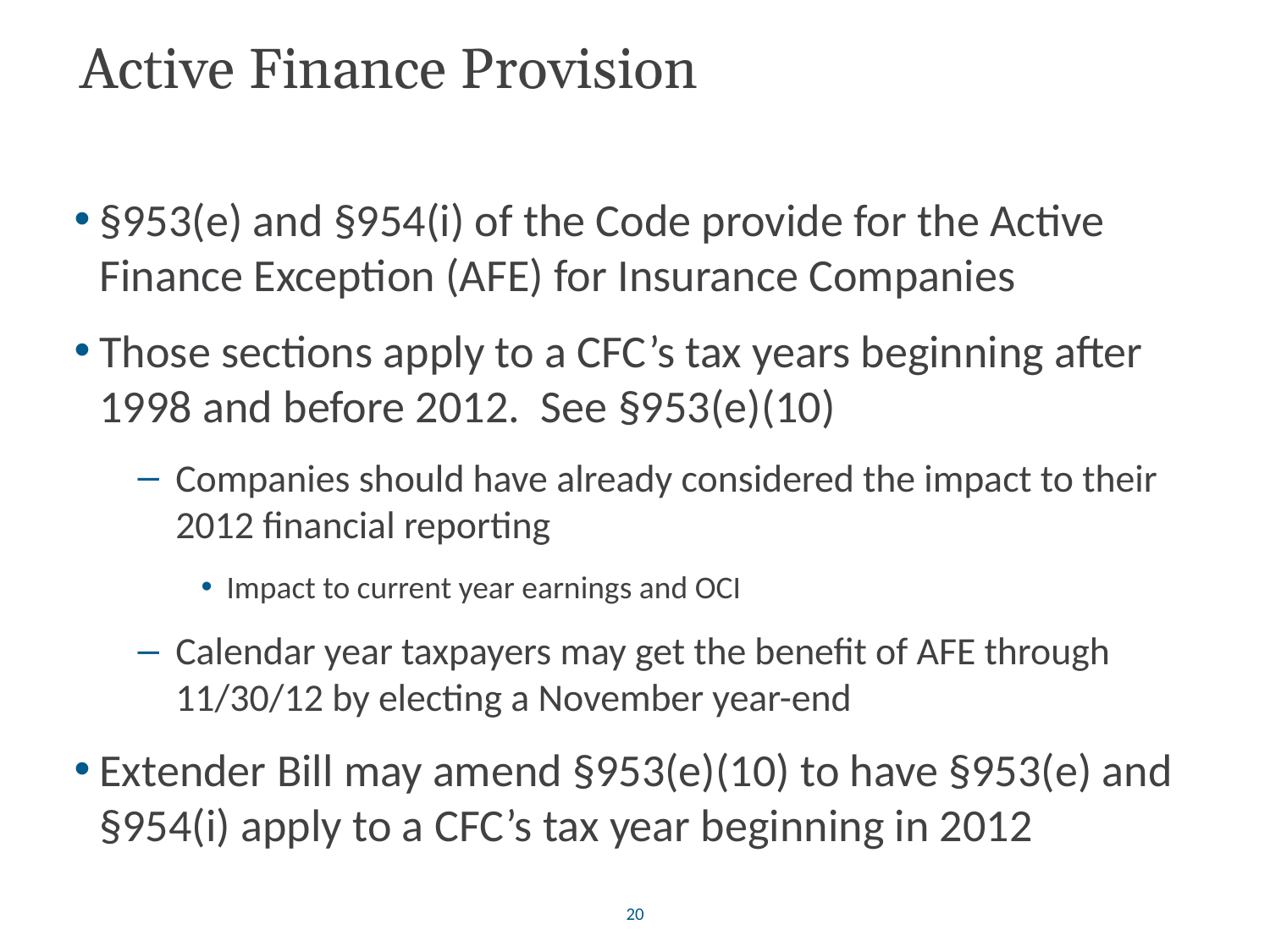

# Active Finance Provision
§953(e) and §954(i) of the Code provide for the Active Finance Exception (AFE) for Insurance Companies
Those sections apply to a CFC’s tax years beginning after 1998 and before 2012.  See §953(e)(10)
Companies should have already considered the impact to their 2012 financial reporting
Impact to current year earnings and OCI
Calendar year taxpayers may get the benefit of AFE through 11/30/12 by electing a November year-end
Extender Bill may amend §953(e)(10) to have §953(e) and §954(i) apply to a CFC’s tax year beginning in 2012

20